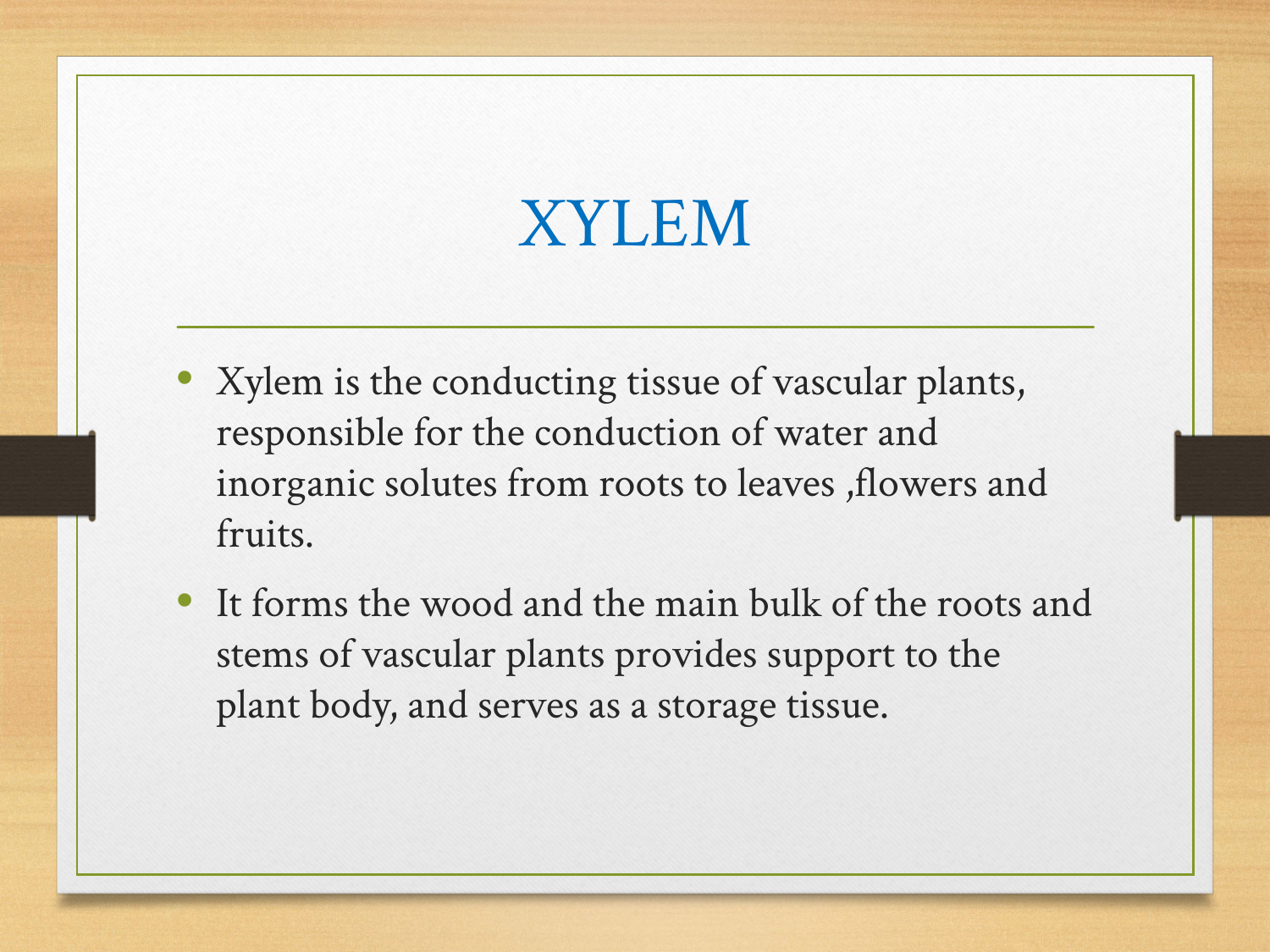

# XYLEM
Xylem is the conducting tissue of vascular plants, responsible for the conduction of water and inorganic solutes from roots to leaves ,flowers and fruits.
It forms the wood and the main bulk of the roots and stems of vascular plants provides support to the plant body, and serves as a storage tissue.